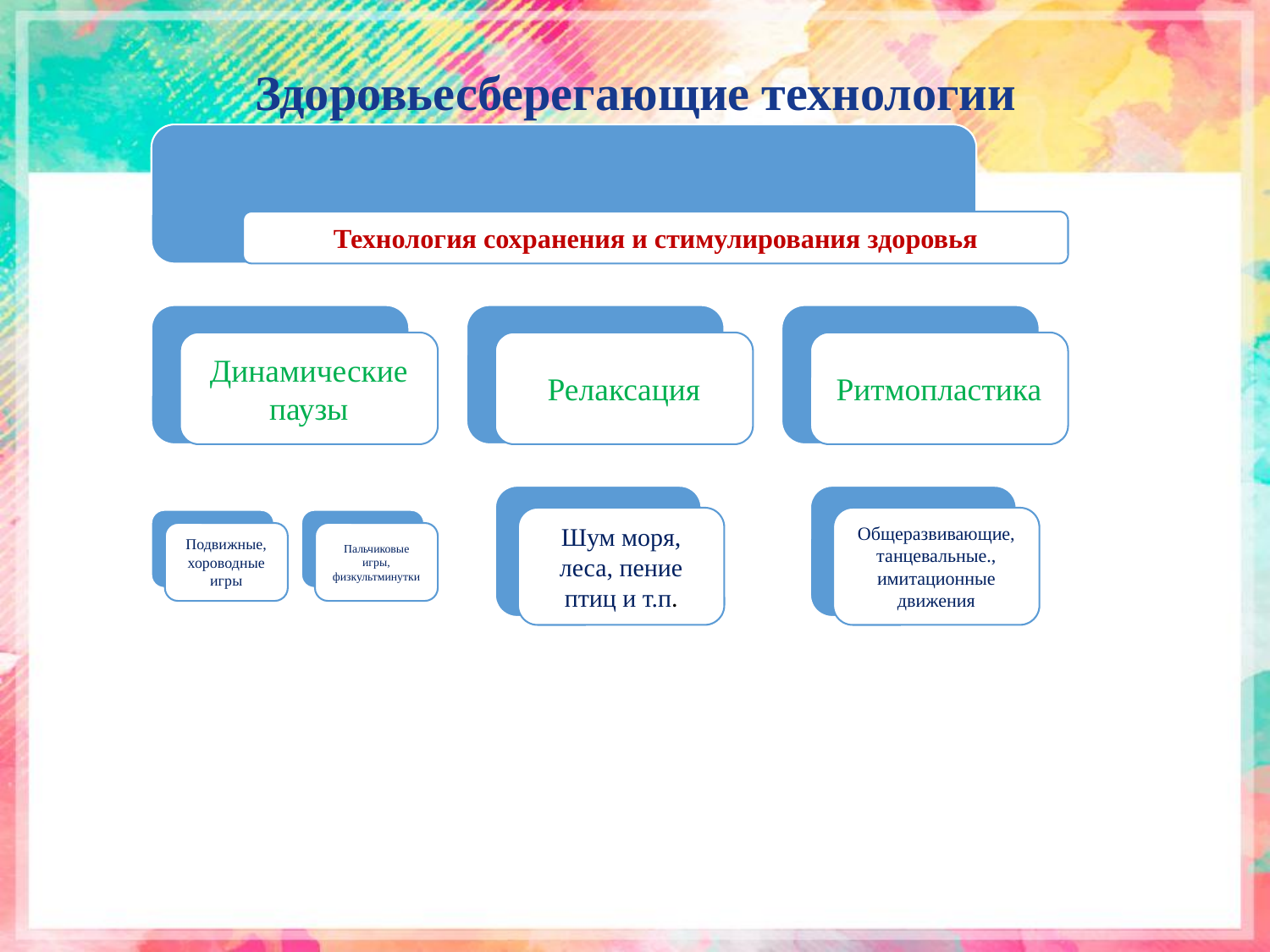

# Здоровьесберегающие технологии
Технология сохранения и стимулирования здоровья
Динамические паузы
Подвижные, хороводные игры
Пальчиковые игры, физкультминутки
Ритмопластика
Общеразвивающие, танцевальные., имитационные движения
Релаксация
Шум моря, леса, пение птиц и т.п.